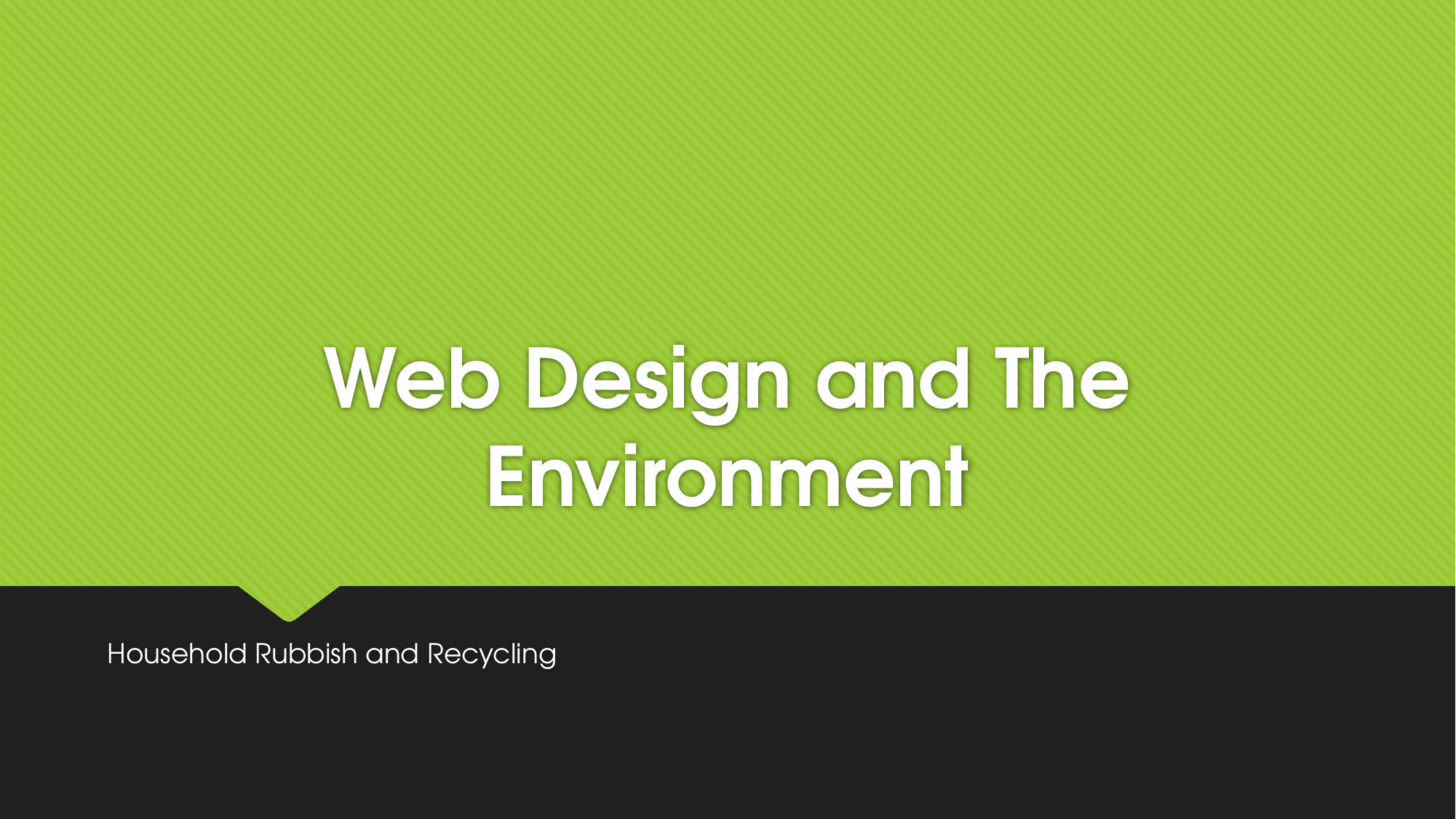

# Web Design and The Environment
Household Rubbish and Recycling